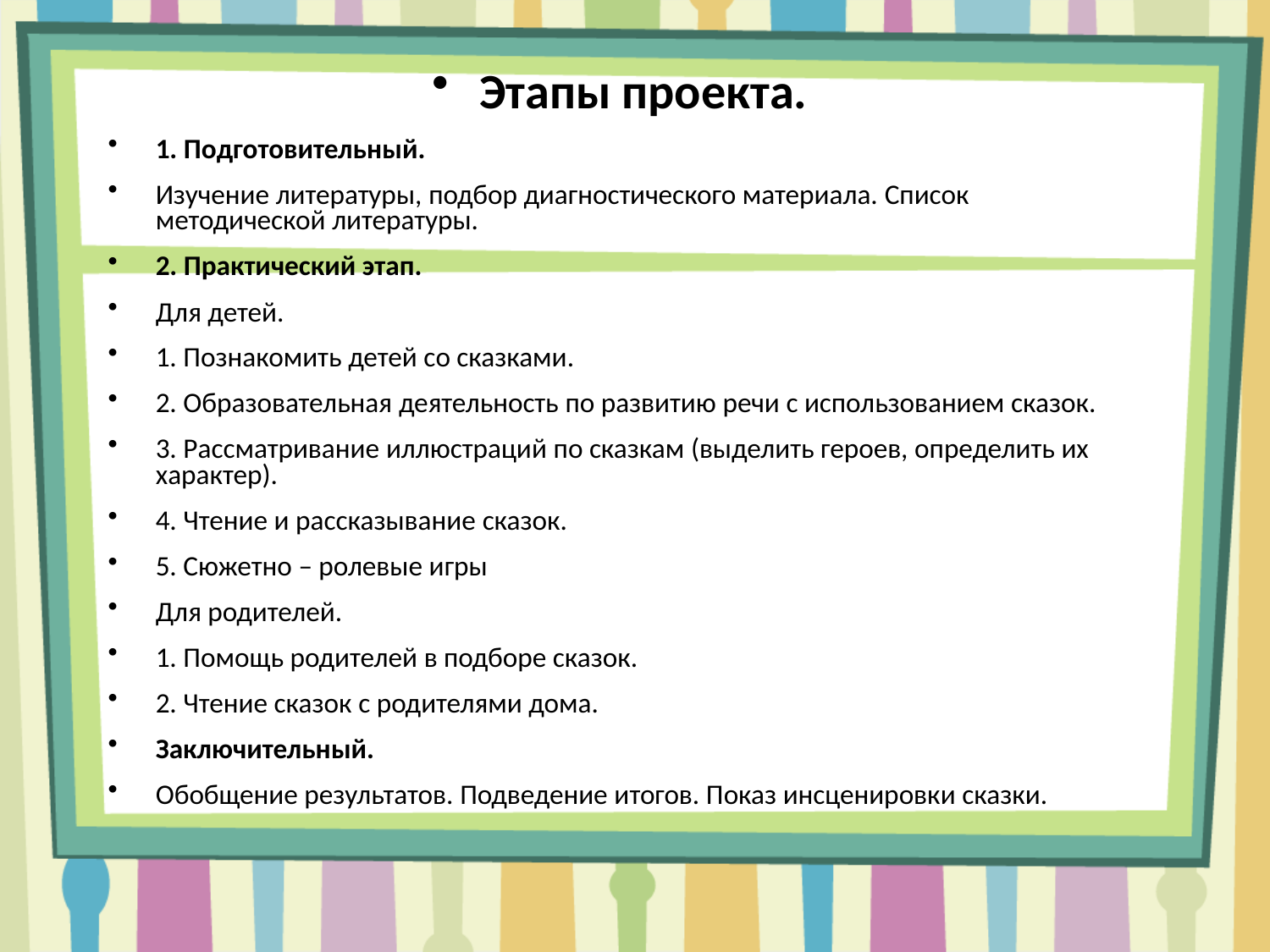

Этапы проекта.
1. Подготовительный.
Изучение литературы, подбор диагностического материала. Список методической литературы.
2. Практический этап.
Для детей.
1. Познакомить детей со сказками.
2. Образовательная деятельность по развитию речи с использованием сказок.
3. Рассматривание иллюстраций по сказкам (выделить героев, определить их характер).
4. Чтение и рассказывание сказок.
5. Сюжетно – ролевые игры
Для родителей.
1. Помощь родителей в подборе сказок.
2. Чтение сказок с родителями дома.
Заключительный.
Обобщение результатов. Подведение итогов. Показ инсценировки сказки.